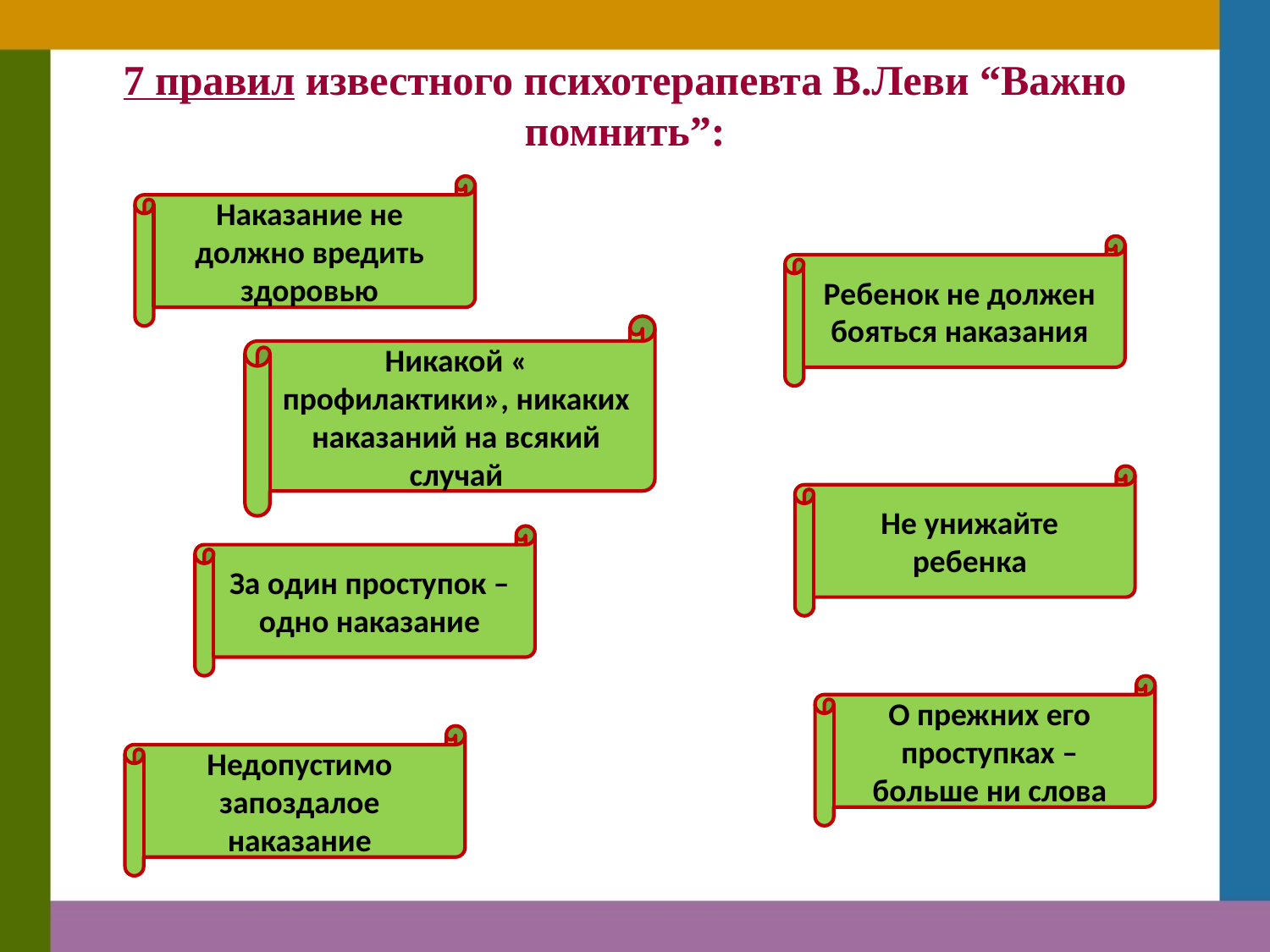

7 правил известного психотерапевта В.Леви “Важно помнить”:
Наказание не должно вредить здоровью
Ребенок не должен бояться наказания
Никакой « профилактики», никаких наказаний на всякий случай
Не унижайте ребенка
За один проступок – одно наказание
О прежних его проступках – больше ни слова
Недопустимо запоздалое наказание